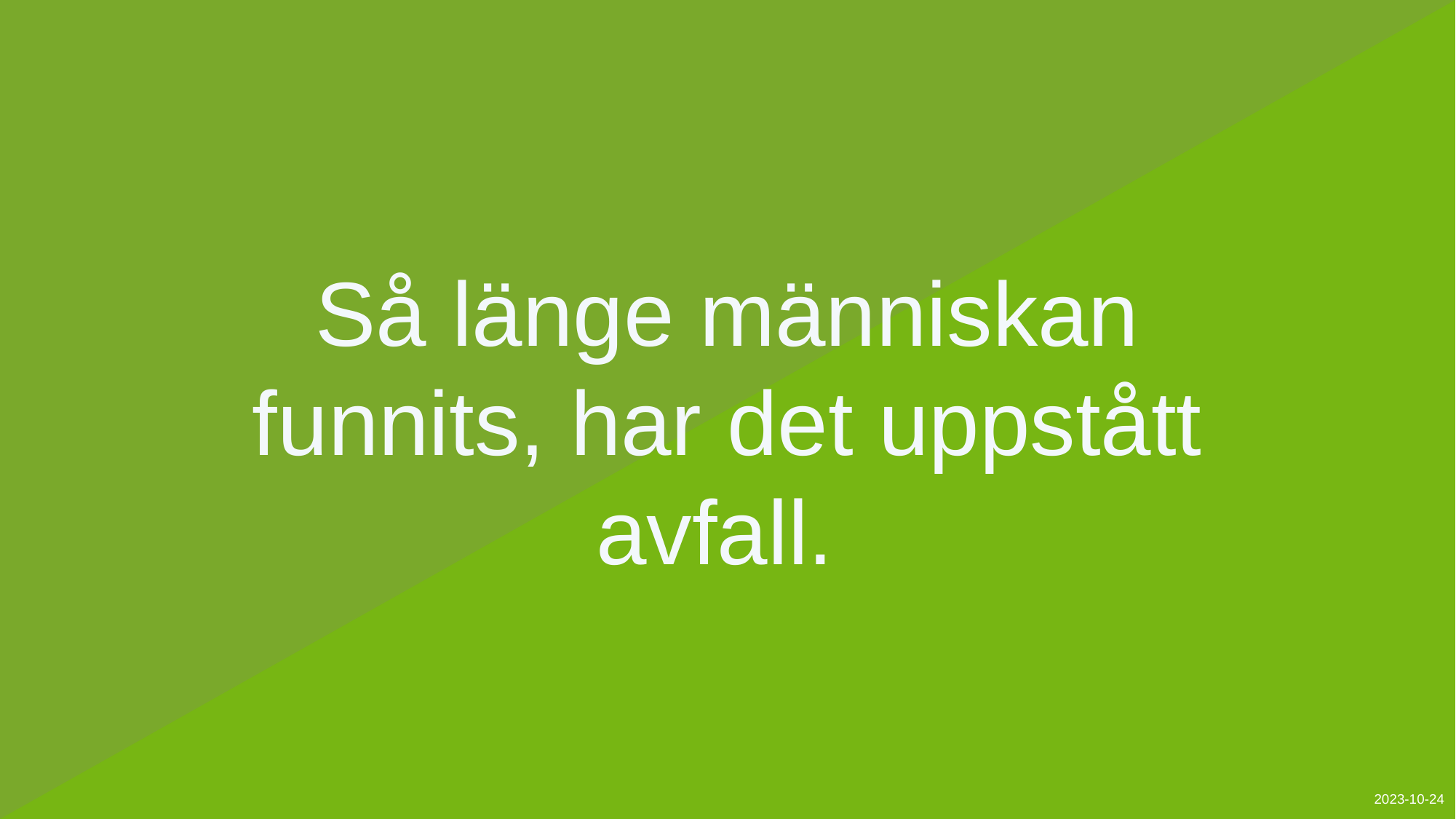

# Så länge människan funnits, har det uppstått avfall.